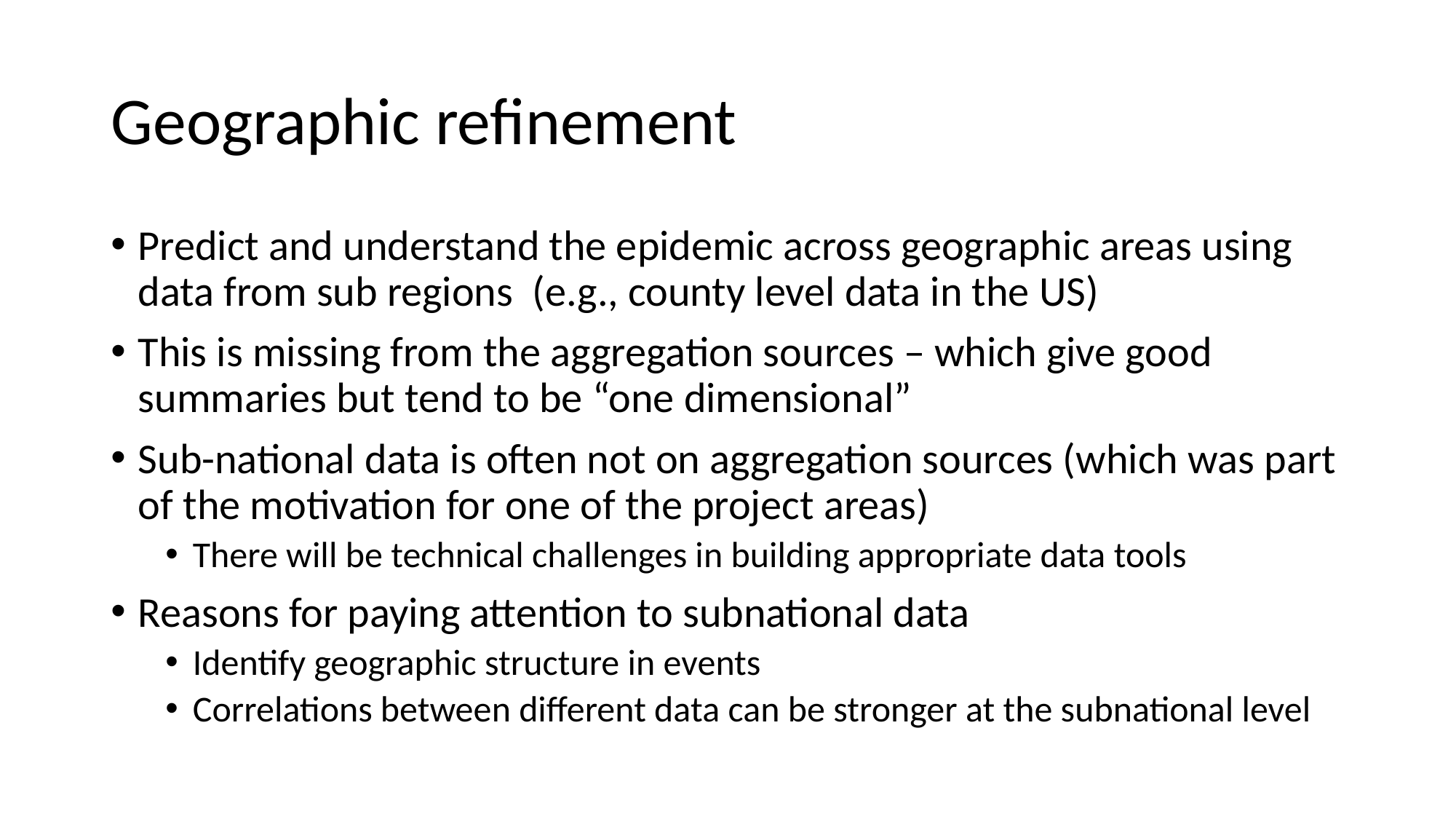

# Geographic refinement
Predict and understand the epidemic across geographic areas using data from sub regions  (e.g., county level data in the US)
This is missing from the aggregation sources – which give good summaries but tend to be “one dimensional”
Sub-national data is often not on aggregation sources (which was part of the motivation for one of the project areas)
There will be technical challenges in building appropriate data tools
Reasons for paying attention to subnational data
Identify geographic structure in events
Correlations between different data can be stronger at the subnational level